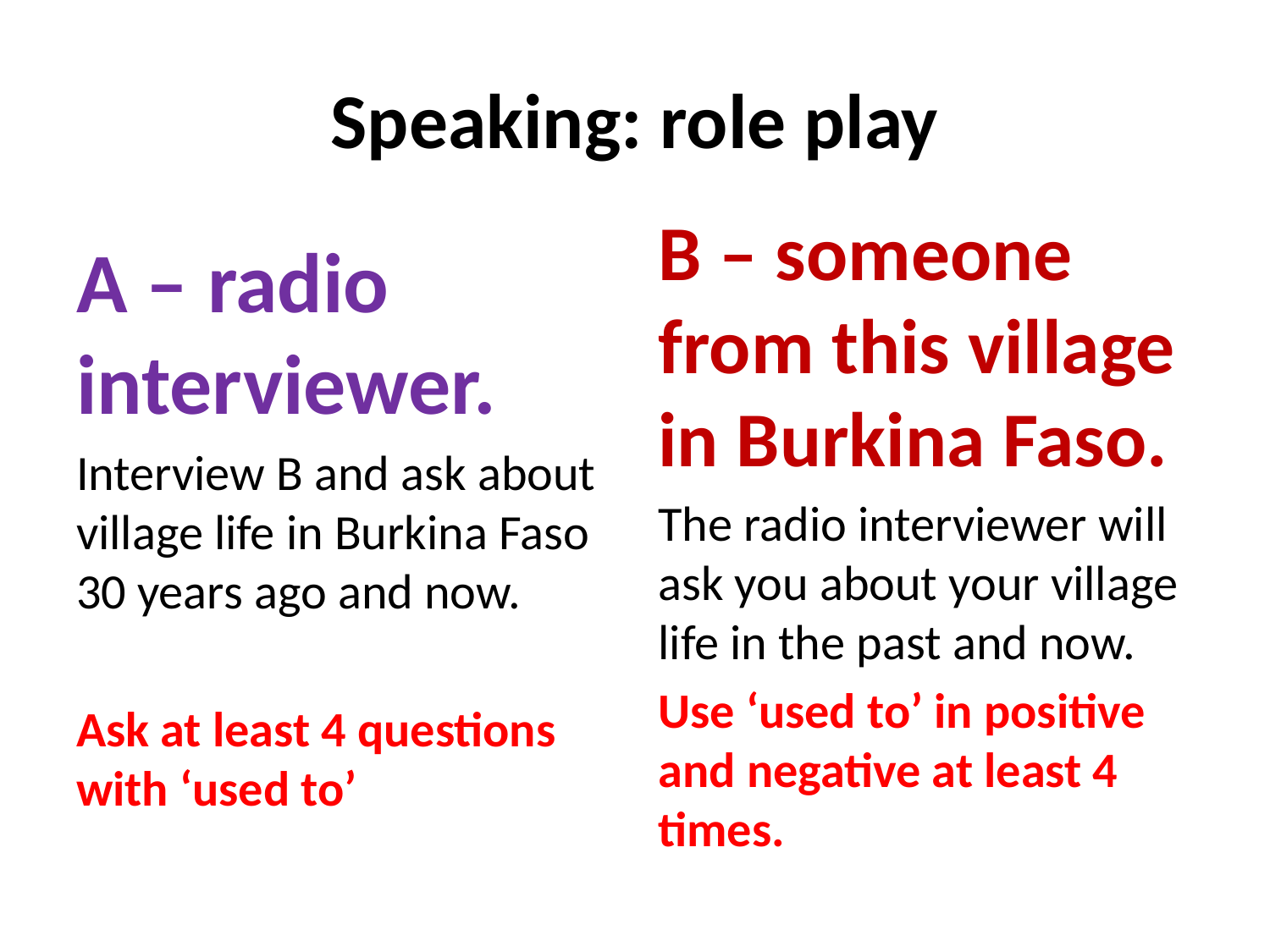

# Speaking: role play
B – someone from this village in Burkina Faso.
The radio interviewer will  ask you about your village life in the past and now.
Use ‘used to’ in positive and negative at least 4 times.
A – radio interviewer.
Interview B and ask about village life in Burkina Faso 30 years ago and now.

Ask at least 4 questions with ‘used to’